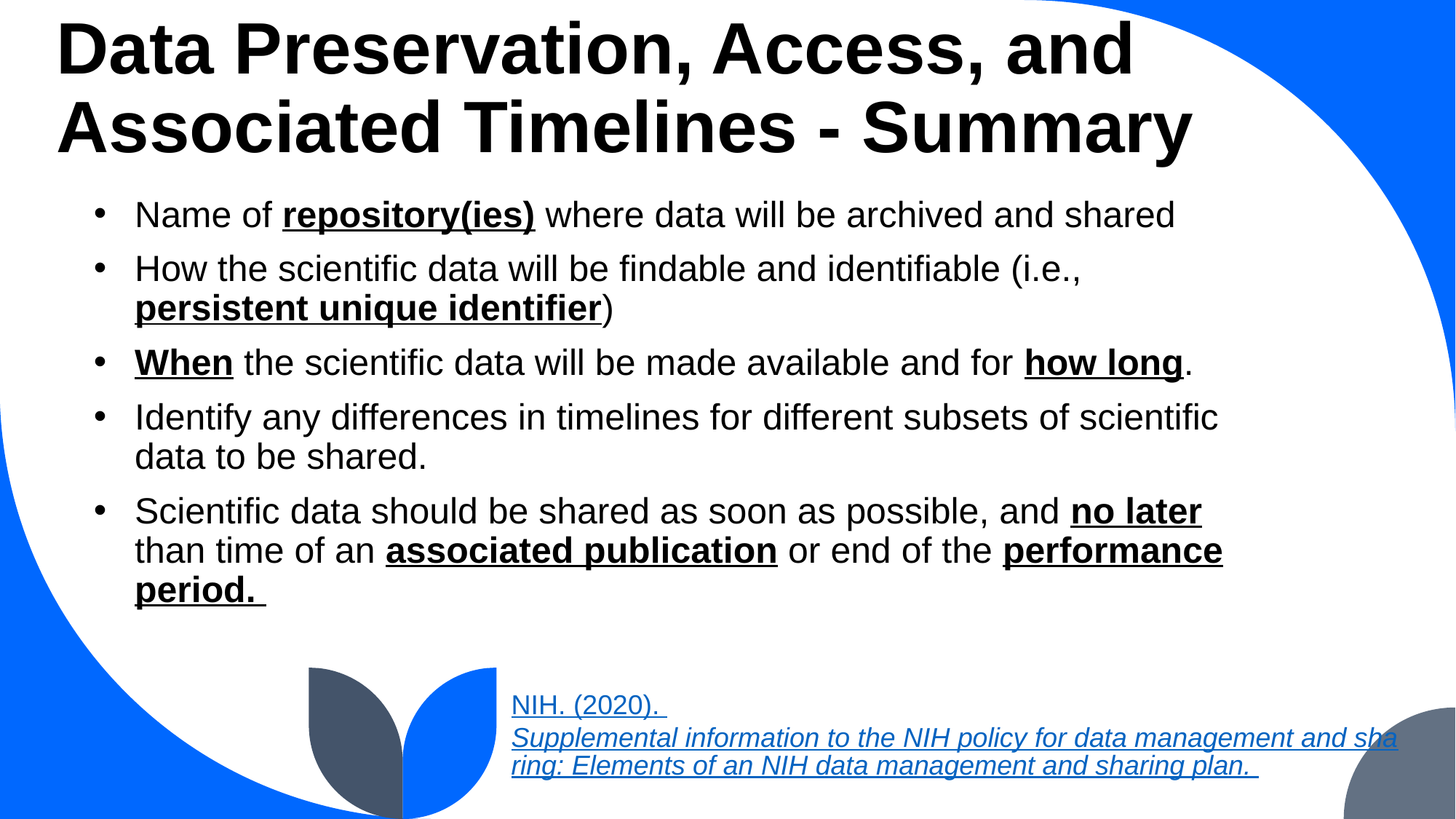

# Data Preservation, Access, and Associated Timelines - Summary
Name of repository(ies) where data will be archived and shared
How the scientific data will be findable and identifiable (i.e., persistent unique identifier)
When the scientific data will be made available and for how long.
Identify any differences in timelines for different subsets of scientific data to be shared.
Scientific data should be shared as soon as possible, and no later than time of an associated publication or end of the performance period.
NIH. (2020). Supplemental information to the NIH policy for data management and sharing: Elements of an NIH data management and sharing plan.